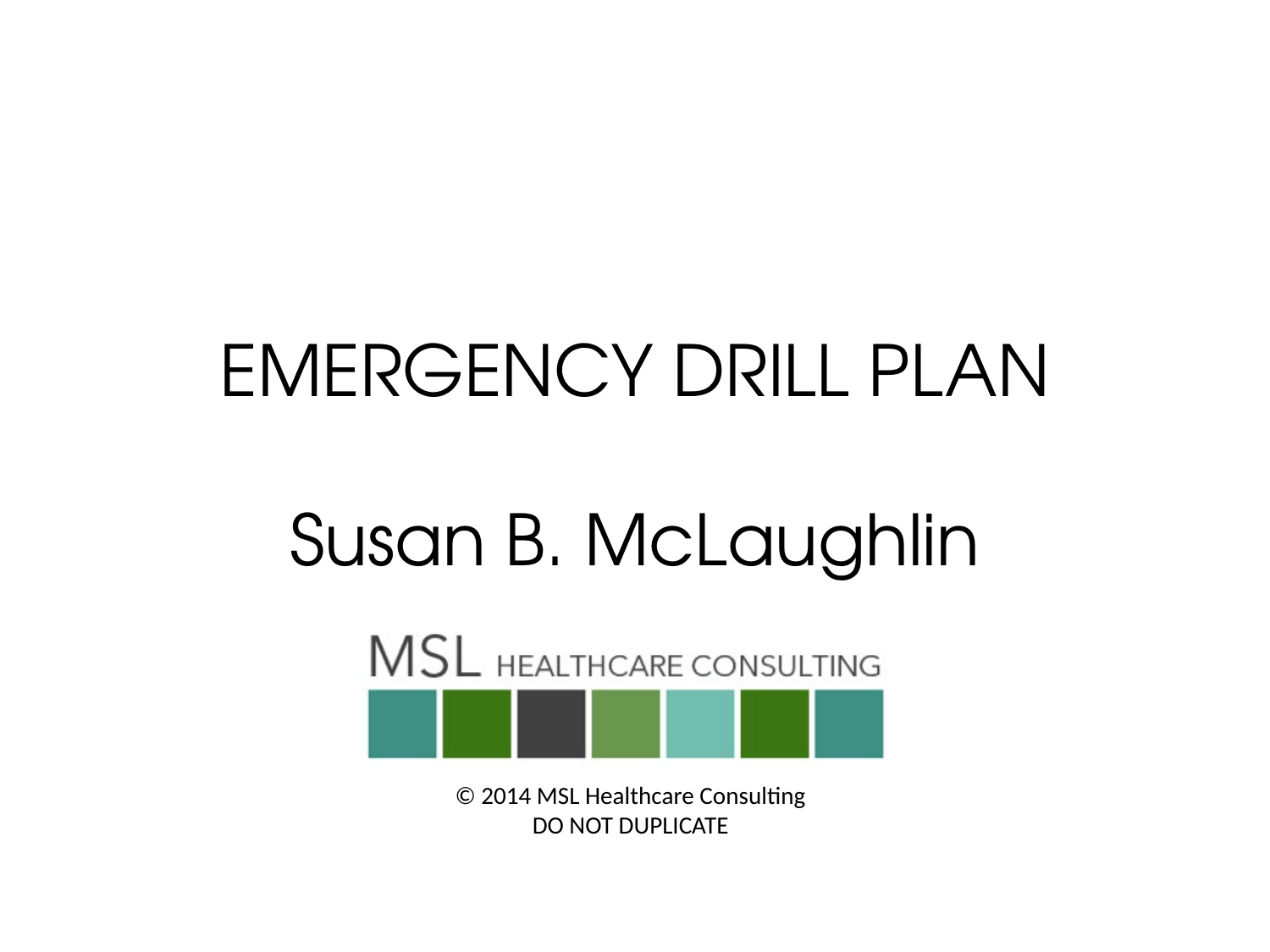

# EMERGENCY DRILL PLAN Susan B. McLaughlin
© 2014 MSL Healthcare Consulting
DO NOT DUPLICATE